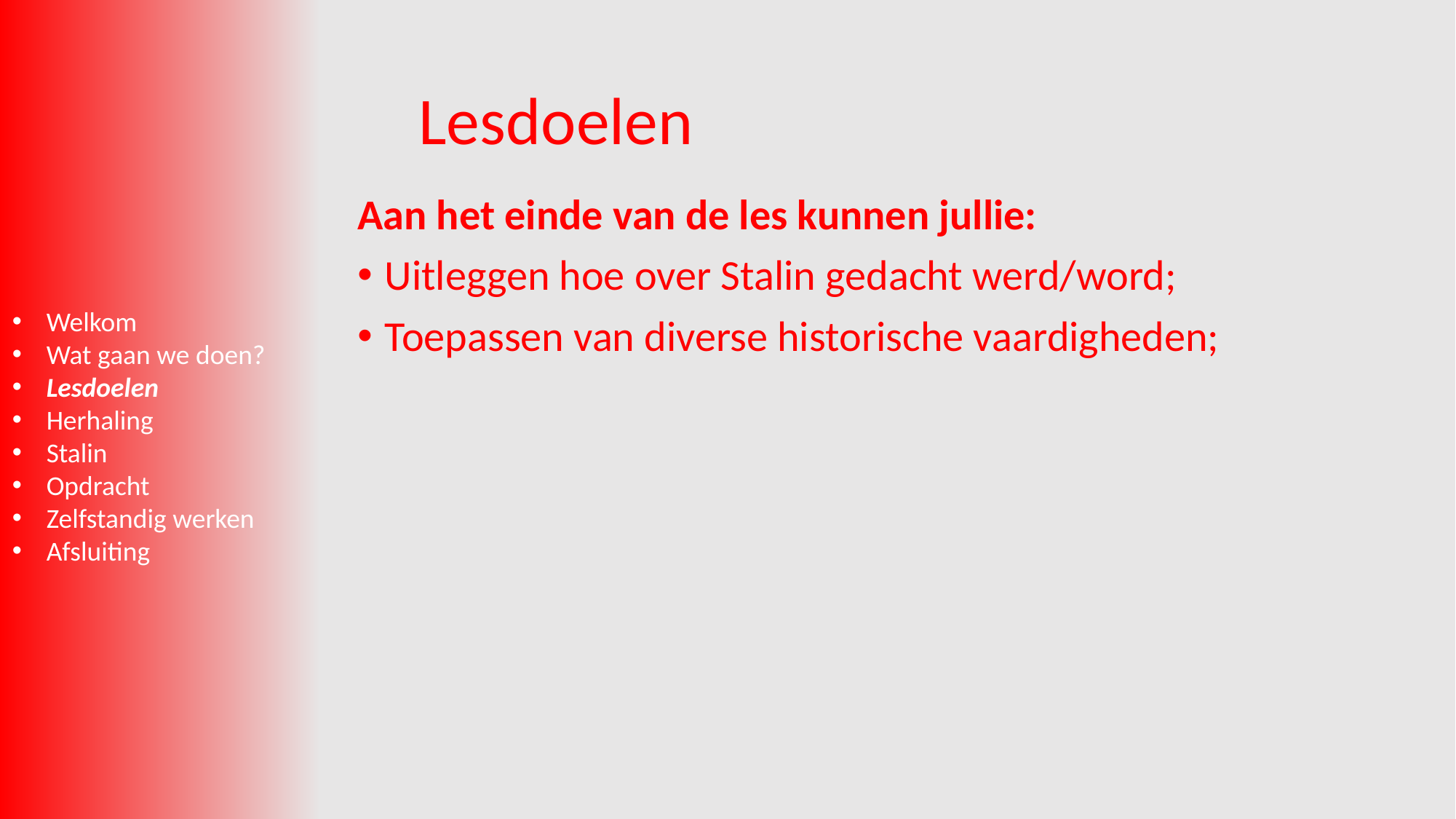

# Lesdoelen
Aan het einde van de les kunnen jullie:
Uitleggen hoe over Stalin gedacht werd/word;
Toepassen van diverse historische vaardigheden;

Welkom
Wat gaan we doen?
Lesdoelen
Herhaling
Stalin
Opdracht
Zelfstandig werken
Afsluiting